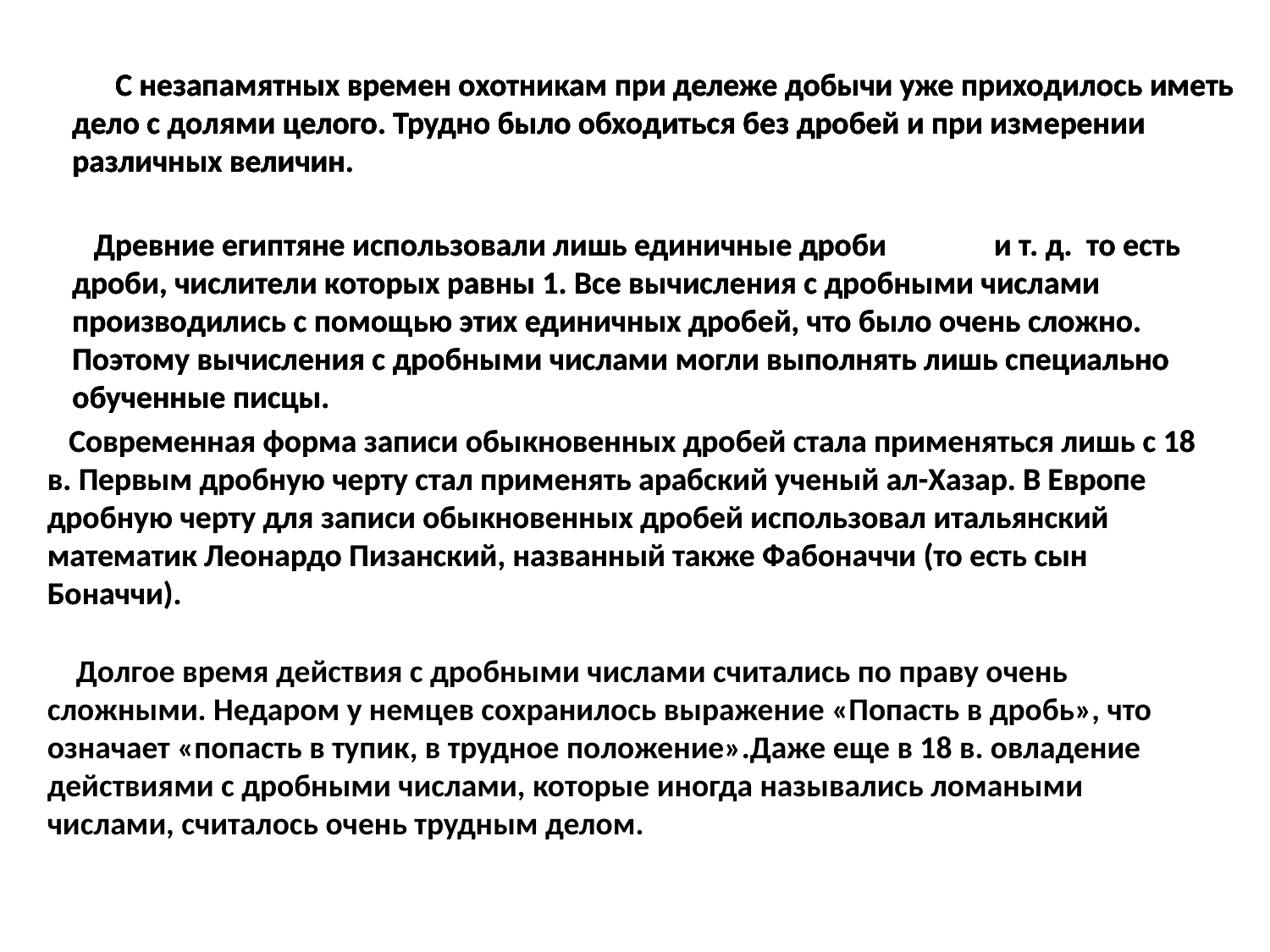

С незапамятных времен охотникам при дележе добычи уже приходилось иметь дело с долями целого. Трудно было обходиться без дробей и при измерении различных величин.
      С незапамятных времен охотникам при дележе добычи уже приходилось иметь дело с долями целого. Трудно было обходиться без дробей и при измерении различных величин.
      С незапамятных времен охотникам при дележе добычи уже приходилось иметь дело с долями целого. Трудно было обходиться без дробей и при измерении различных величин.
      С незапамятных времен охотникам при дележе добычи уже приходилось иметь дело с долями целого. Трудно было обходиться без дробей и при измерении различных величин.
   Древние египтяне использовали лишь единичные дроби               и т. д.  то есть дроби, числители которых равны 1. Все вычисления с дробными числами производились с помощью этих единичных дробей, что было очень сложно. Поэтому вычисления с дробными числами могли выполнять лишь специально обученные писцы.
   Древние египтяне использовали лишь единичные дроби               и т. д.  то есть дроби, числители которых равны 1. Все вычисления с дробными числами производились с помощью этих единичных дробей, что было очень сложно. Поэтому вычисления с дробными числами могли выполнять лишь специально обученные писцы.
   Древние египтяне использовали лишь единичные дроби               и т. д.  то есть дроби, числители которых равны 1. Все вычисления с дробными числами производились с помощью этих единичных дробей, что было очень сложно. Поэтому вычисления с дробными числами могли выполнять лишь специально обученные писцы.
   Современная форма записи обыкновенных дробей стала применяться лишь с 18 в. Первым дробную черту стал применять арабский ученый ал-Хазар. В Европе дробную черту для записи обыкновенных дробей использовал итальянский математик Леонардо Пизанский, названный также Фабоначчи (то есть сын Боначчи).
   Современная форма записи обыкновенных дробей стала применяться лишь с 18 в. Первым дробную черту стал применять арабский ученый ал-Хазар. В Европе дробную черту для записи обыкновенных дробей использовал итальянский математик Леонардо Пизанский, названный также Фабоначчи (то есть сын Боначчи).
    Долгое время действия с дробными числами считались по праву очень сложными. Недаром у немцев сохранилось выражение «Попасть в дробь», что означает «попасть в тупик, в трудное положение».Даже еще в 18 в. овладение действиями с дробными числами, которые иногда назывались ломаными числами, считалось очень трудным делом.